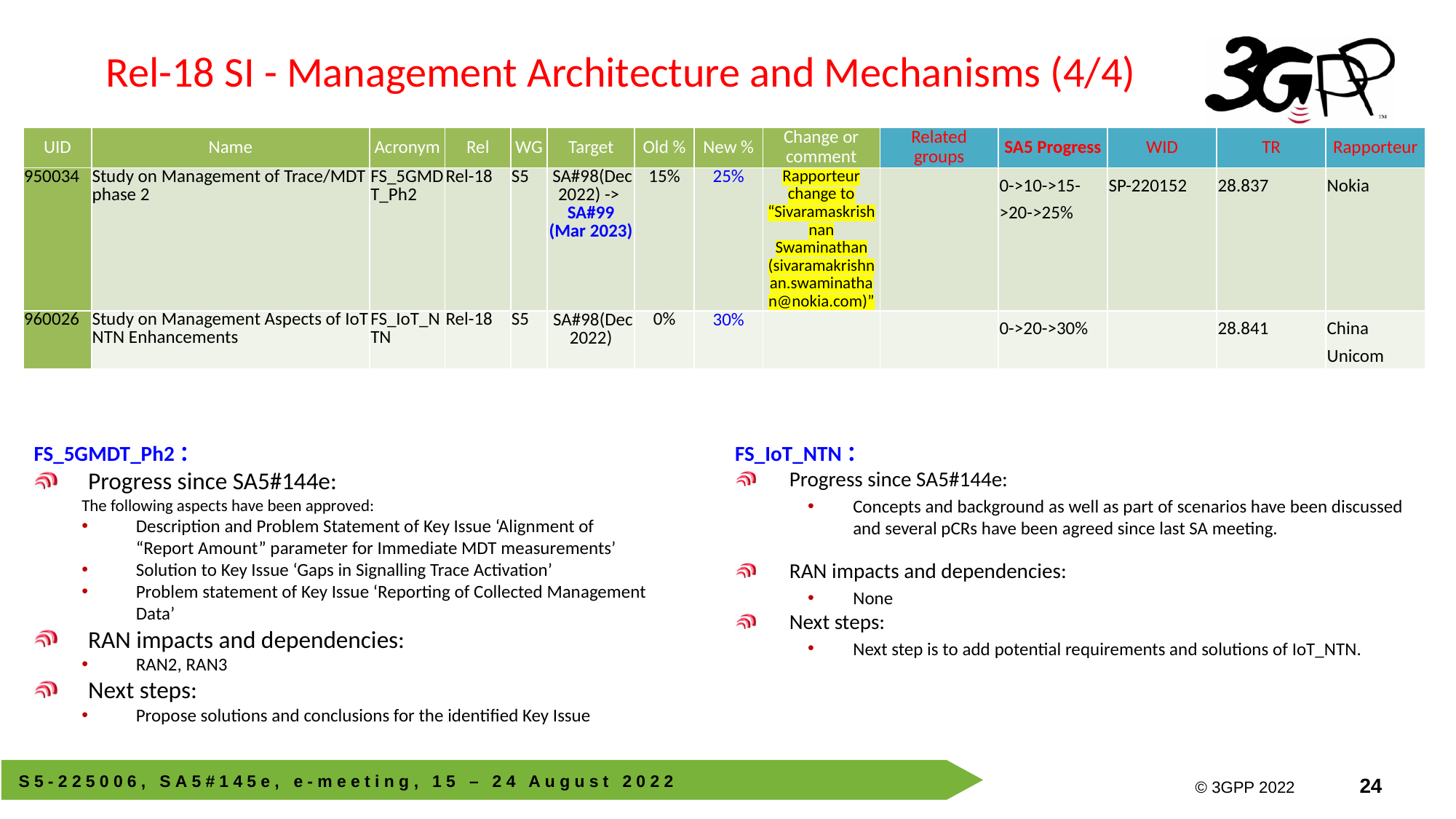

# Rel-18 SI - Management Architecture and Mechanisms (4/4)
| UID | Name | Acronym | Rel | WG | Target | Old % | New % | Change or comment | Related groups | SA5 Progress | WID | TR | Rapporteur |
| --- | --- | --- | --- | --- | --- | --- | --- | --- | --- | --- | --- | --- | --- |
| 950034 | Study on Management of Trace/MDT phase 2 | FS\_5GMDT\_Ph2 | Rel-18 | S5 | SA#98(Dec 2022) -> SA#99 (Mar 2023) | 15% | 25% | Rapporteur change to “Sivaramaskrishnan Swaminathan (sivaramakrishnan.swaminathan@nokia.com)” |  | 0->10->15->20->25% | SP-220152 | 28.837 | Nokia |
| 960026 | Study on Management Aspects of IoT NTN Enhancements | FS\_IoT\_NTN | Rel-18 | S5 | SA#98(Dec 2022) | 0% | 30% |  |  | 0->20->30% |  | 28.841 | China Unicom |
FS_5GMDT_Ph2：
Progress since SA5#144e:
The following aspects have been approved:
Description and Problem Statement of Key Issue ‘Alignment of “Report Amount” parameter for Immediate MDT measurements’
Solution to Key Issue ‘Gaps in Signalling Trace Activation’
Problem statement of Key Issue ‘Reporting of Collected Management Data’
RAN impacts and dependencies:
RAN2, RAN3
Next steps:
Propose solutions and conclusions for the identified Key Issue
FS_IoT_NTN：
Progress since SA5#144e:
Concepts and background as well as part of scenarios have been discussed and several pCRs have been agreed since last SA meeting.

RAN impacts and dependencies:
None
Next steps:
Next step is to add potential requirements and solutions of IoT_NTN.